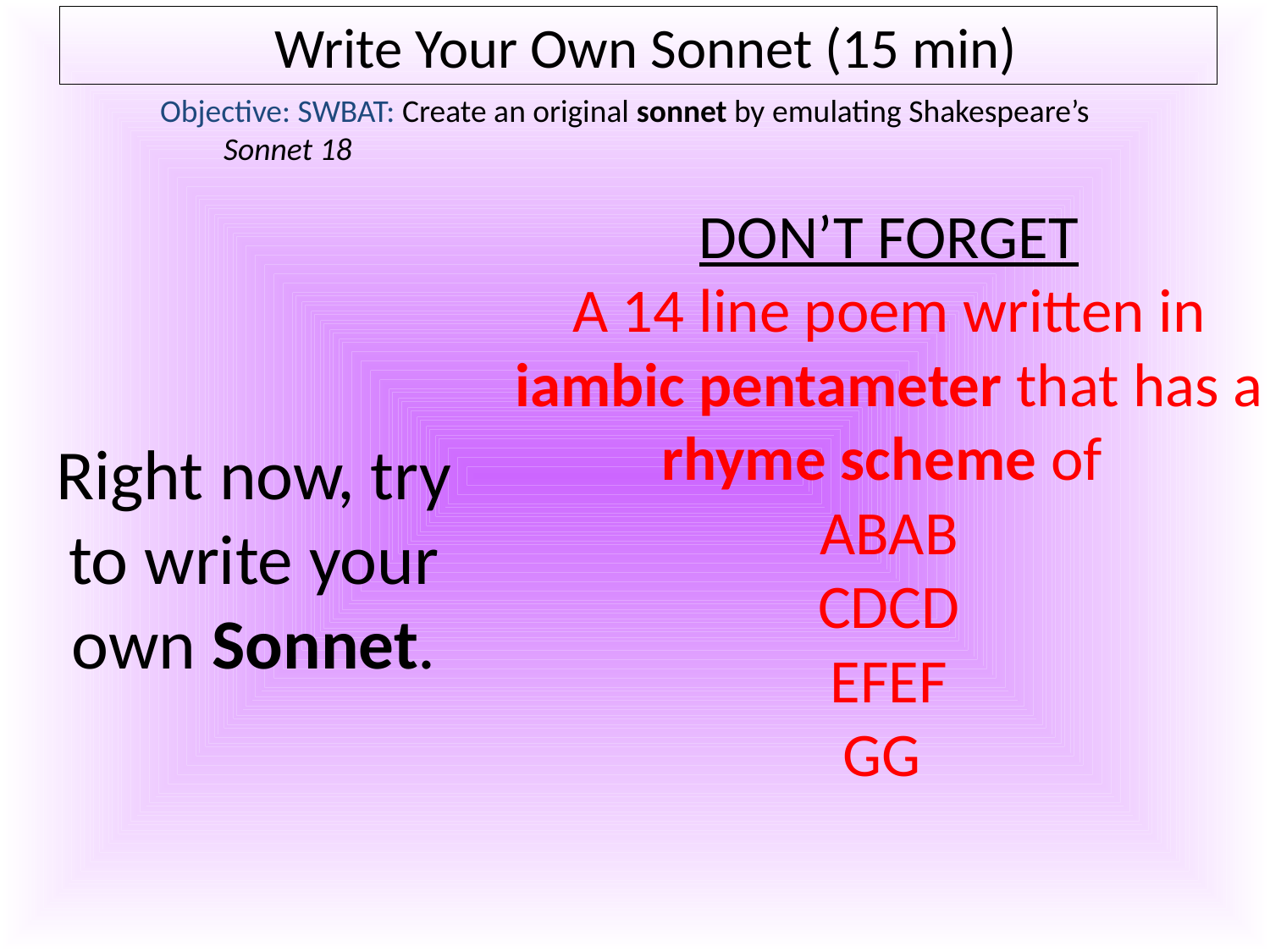

# Write Your Own Sonnet (15 min)
Objective: SWBAT: Create an original sonnet by emulating Shakespeare’s Sonnet 18

DON’T FORGET
A 14 line poem written in iambic pentameter that has a rhyme scheme of
ABAB
CDCD
EFEF
GG
Right now, try to write your own Sonnet.